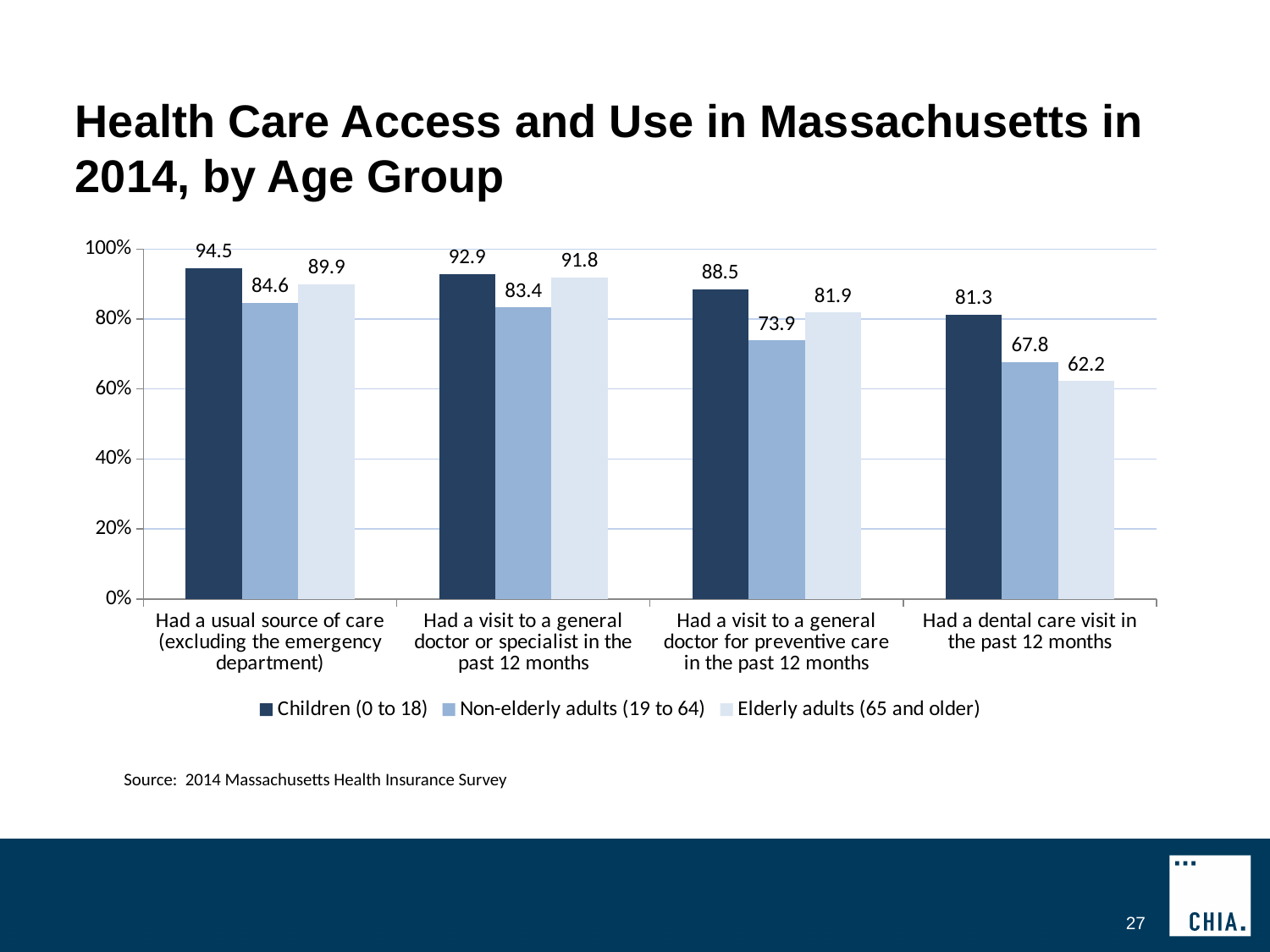

# Health Care Access and Use in Massachusetts in 2014, by Age Group

### Chart

| Category | Children (0 to 18) | Non-elderly adults (19 to 64) | Elderly adults (65 and older) |
|---|---|---|---|
| Had a usual source of care (excluding the emergency department) | 94.52209012554178 | 84.6204607893734 | 89.89534943882174 |
| Had a visit to a general doctor or specialist in the past 12 months | 92.86615231692547 | 83.36373733636788 | 91.84584975206262 |
| Had a visit to a general doctor for preventive care in the past 12 months | 88.46186393185111 | 73.9027036226601 | 81.86509452853858 |
| Had a dental care visit in the past 12 months | 81.27083878925268 | 67.77728934732534 | 62.23375215986032 |
Source:  2014 Massachusetts Health Insurance Survey
27